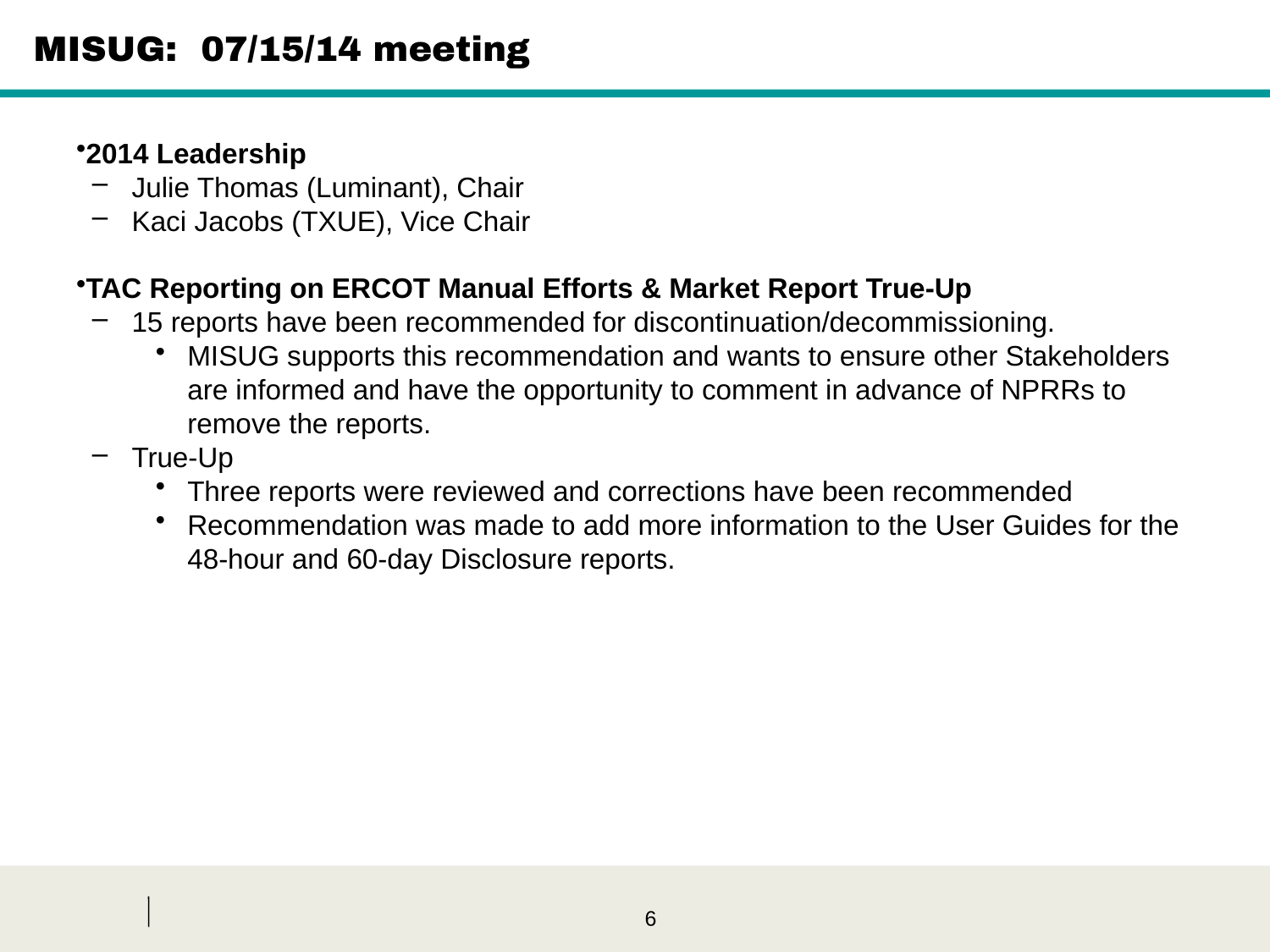

# MISUG:  07/15/14 meeting

2014 Leadership
Julie Thomas (Luminant), Chair
Kaci Jacobs (TXUE), Vice Chair

TAC Reporting on ERCOT Manual Efforts & Market Report True-Up
15 reports have been recommended for discontinuation/decommissioning.
MISUG supports this recommendation and wants to ensure other Stakeholders are informed and have the opportunity to comment in advance of NPRRs to remove the reports.
True-Up
Three reports were reviewed and corrections have been recommended
Recommendation was made to add more information to the User Guides for the 48-hour and 60-day Disclosure reports.